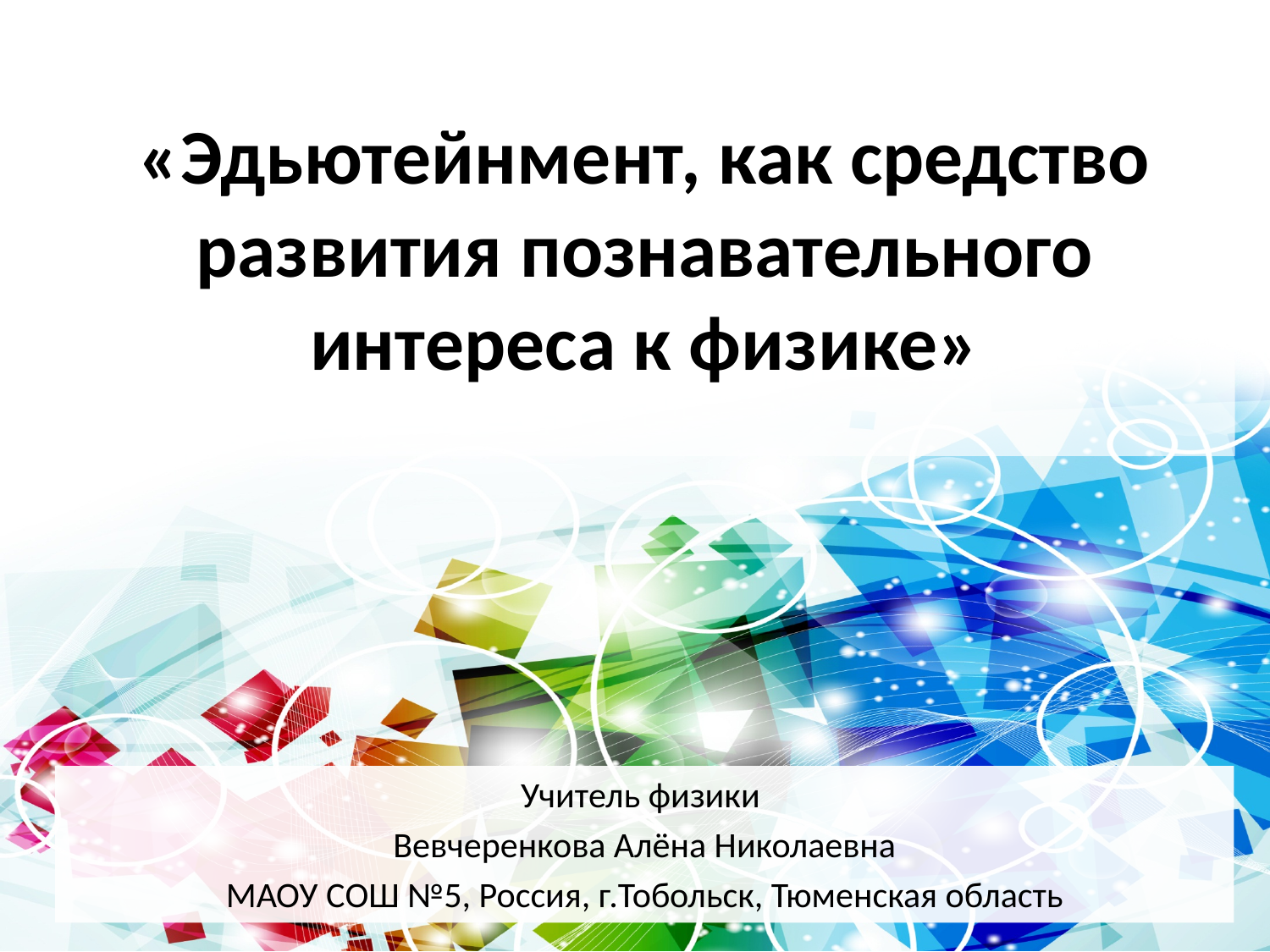

# «Эдьютейнмент, как средство развития познавательного интереса к физике»
Учитель физики
Вевчеренкова Алёна Николаевна
МАОУ СОШ №5, Россия, г.Тобольск, Тюменская область